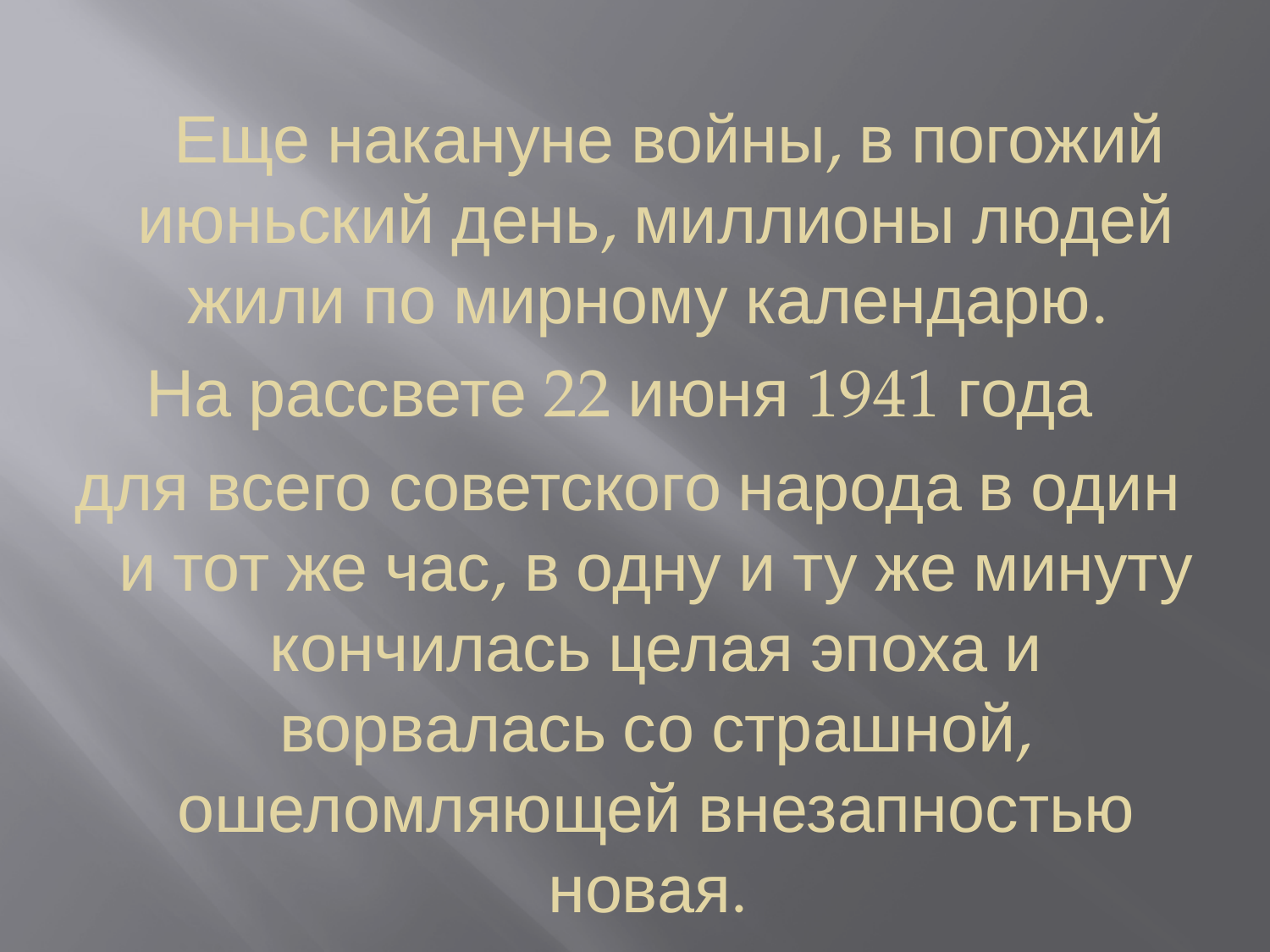

Еще накануне войны, в погожий июньский день, миллионы людей жили по мирному календарю.
На рассвете 22 июня 1941 года
для всего советского народа в один и тот же час, в одну и ту же минуту кончилась целая эпоха и ворвалась со страшной, ошеломляющей внезапностью новая.